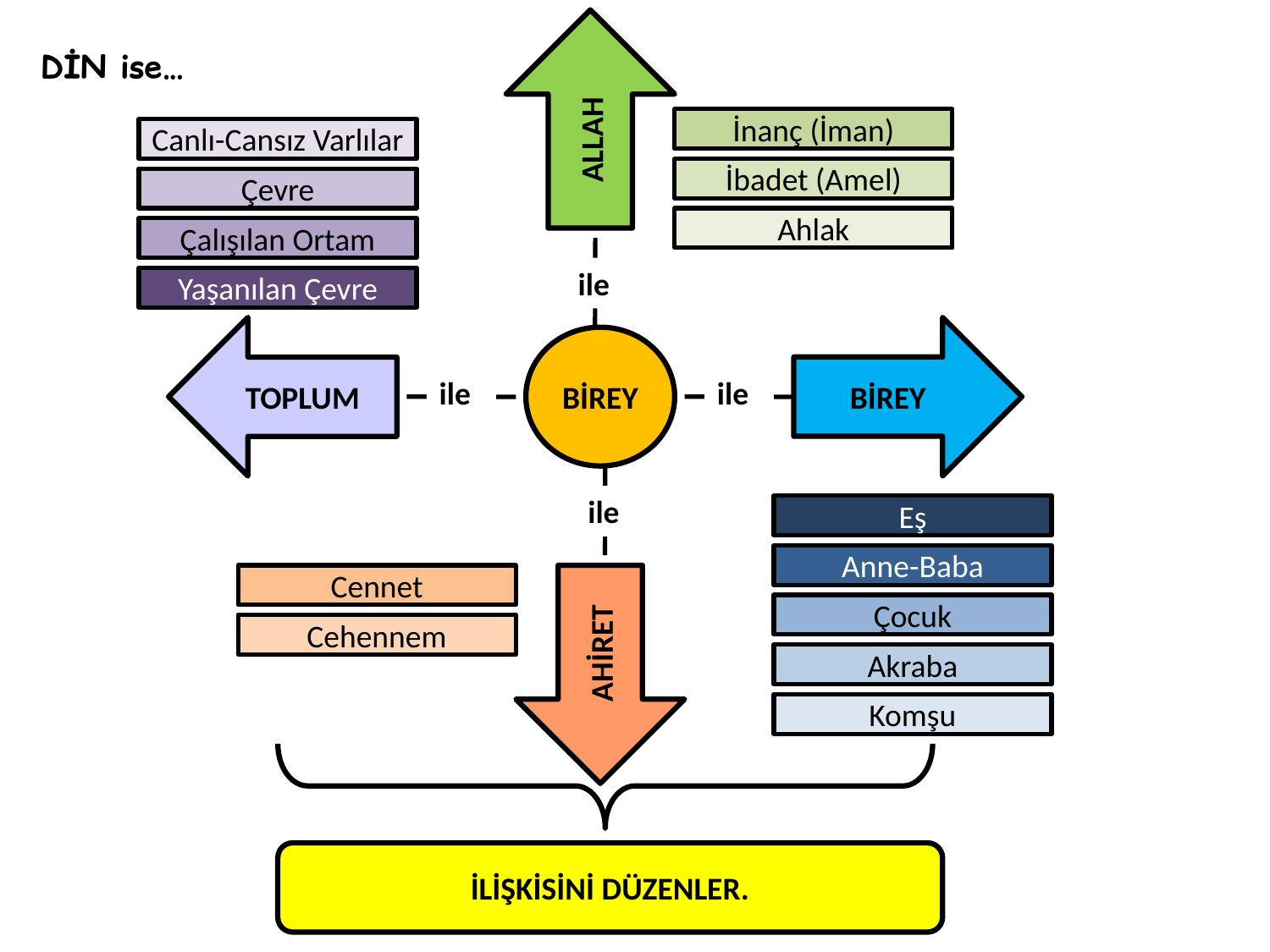

ALLAH
# DİN ise…
İnanç (İman)
Canlı-Cansız Varlılar
İbadet (Amel)
Çevre
Ahlak
Çalışılan Ortam
ile
Yaşanılan Çevre
TOPLUM
BİREY
BİREY
ile
ile

ile
Eş
Anne-Baba
Cennet
AHİRET
Çocuk
Cehennem
Akraba
Komşu
İLİŞKİSİNİ DÜZENLER.